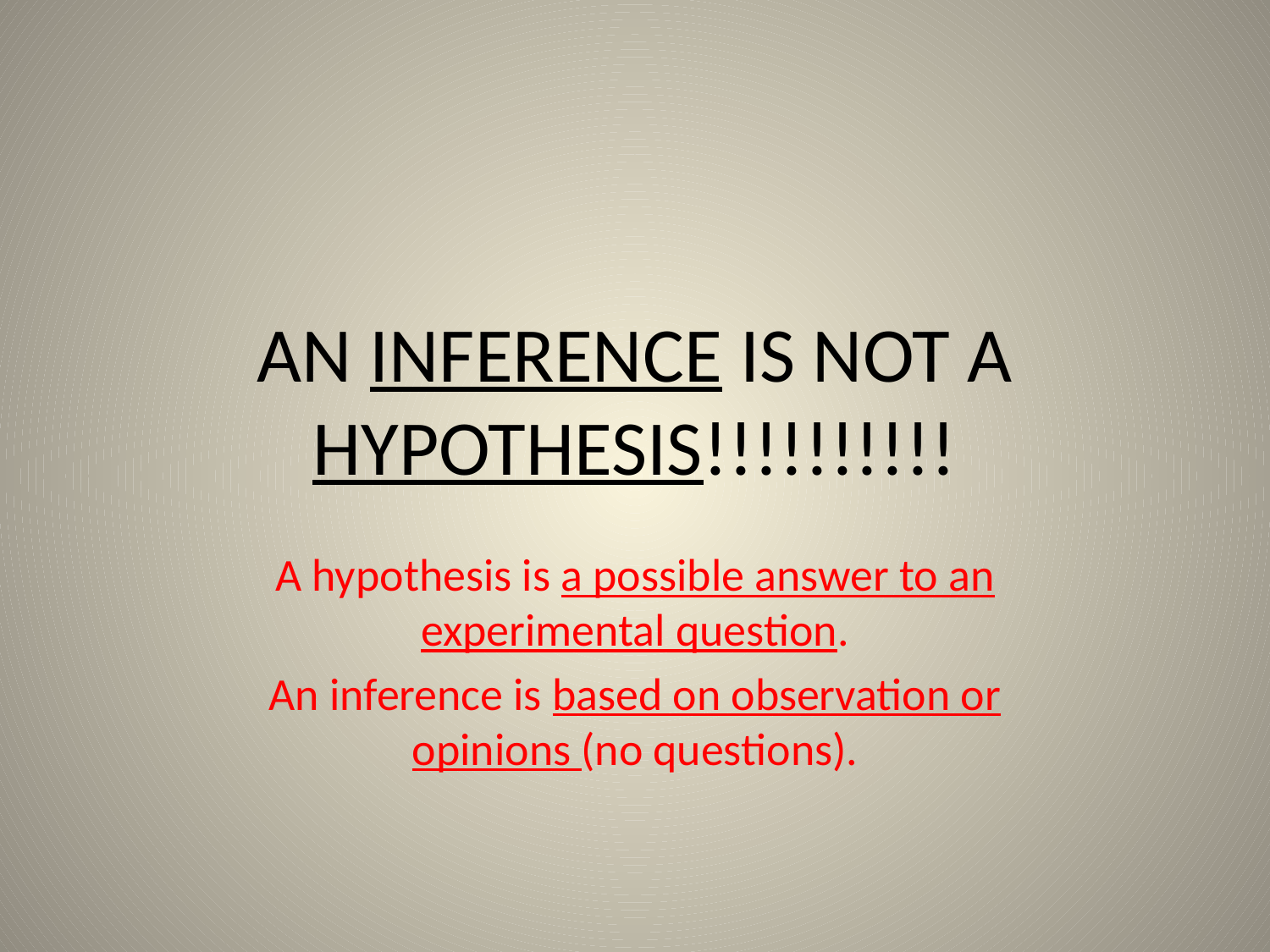

# AN INFERENCE IS NOT A HYPOTHESIS!!!!!!!!!!
A hypothesis is a possible answer to an experimental question.
An inference is based on observation or opinions (no questions).